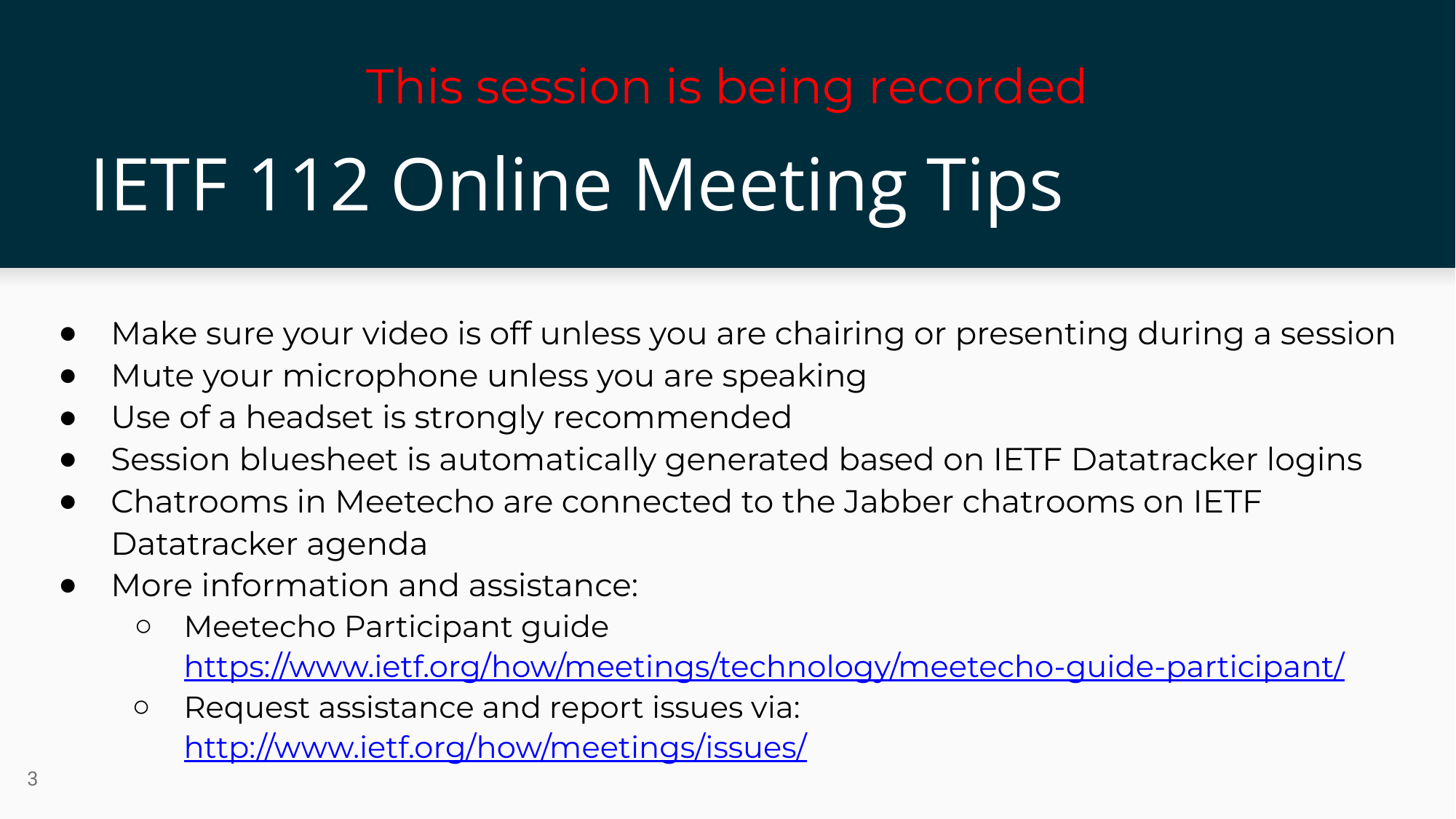

# IETF 112 Online Meeting Tips
This session is being recorded
Make sure your video is off unless you are chairing or presenting during a session
Mute your microphone unless you are speaking
Use of a headset is strongly recommended
Session bluesheet is automatically generated based on IETF Datatracker logins
Chatrooms in Meetecho are connected to the Jabber chatrooms on IETF Datatracker agenda
More information and assistance:
Meetecho Participant guide
https://www.ietf.org/how/meetings/technology/meetecho-guide-participant/
Request assistance and report issues via: http://www.ietf.org/how/meetings/issues/
3